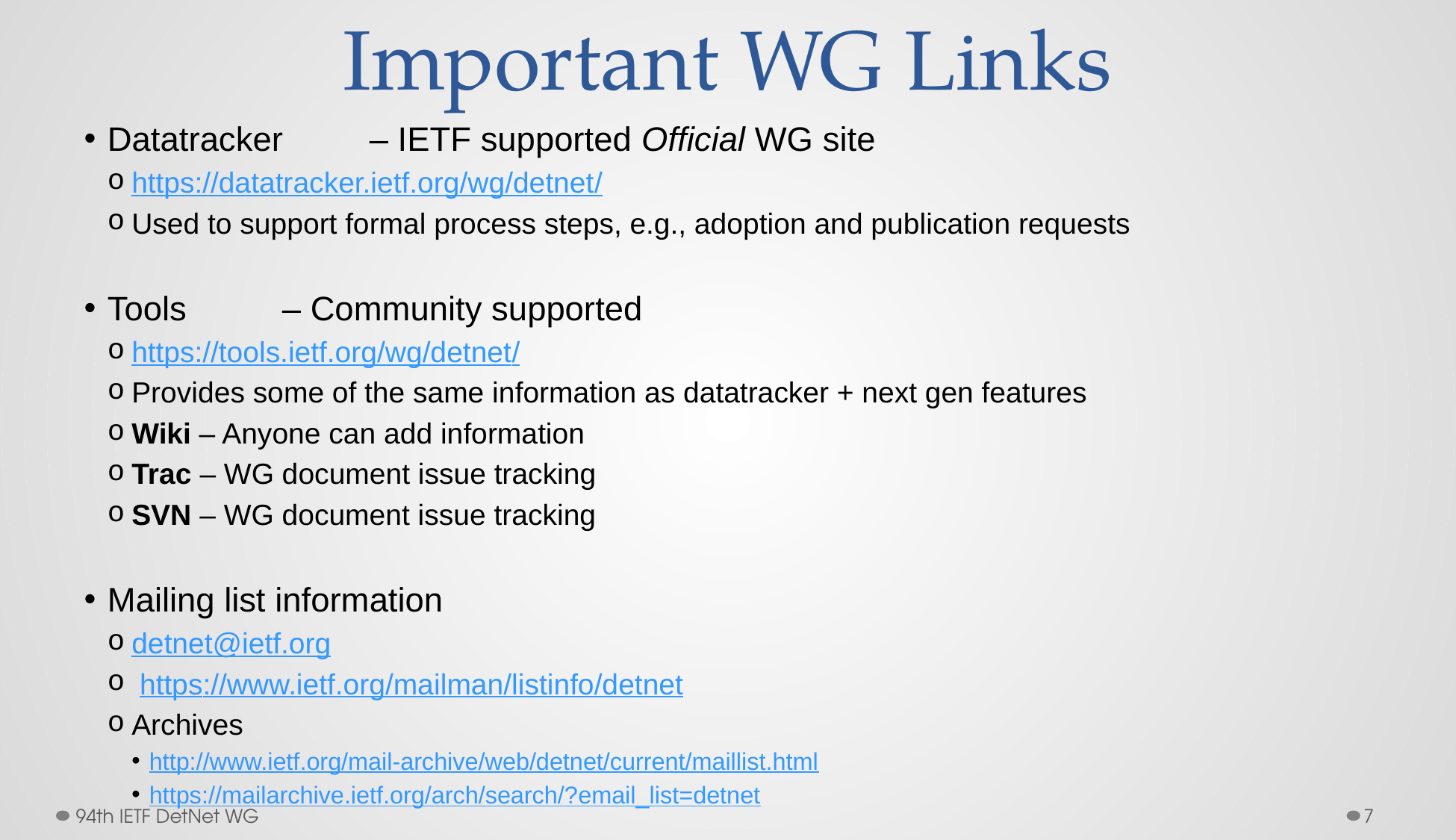

# Important WG Links
Datatracker 	– IETF supported Official WG site
https://datatracker.ietf.org/wg/detnet/
Used to support formal process steps, e.g., adoption and publication requests

Tools 		– Community supported
https://tools.ietf.org/wg/detnet/
Provides some of the same information as datatracker + next gen features
Wiki – Anyone can add information
Trac – WG document issue tracking
SVN – WG document issue tracking

Mailing list information
detnet@ietf.org
 https://www.ietf.org/mailman/listinfo/detnet
Archives
http://www.ietf.org/mail-archive/web/detnet/current/maillist.html
https://mailarchive.ietf.org/arch/search/?email_list=detnet

94th IETF DetNet WG
7